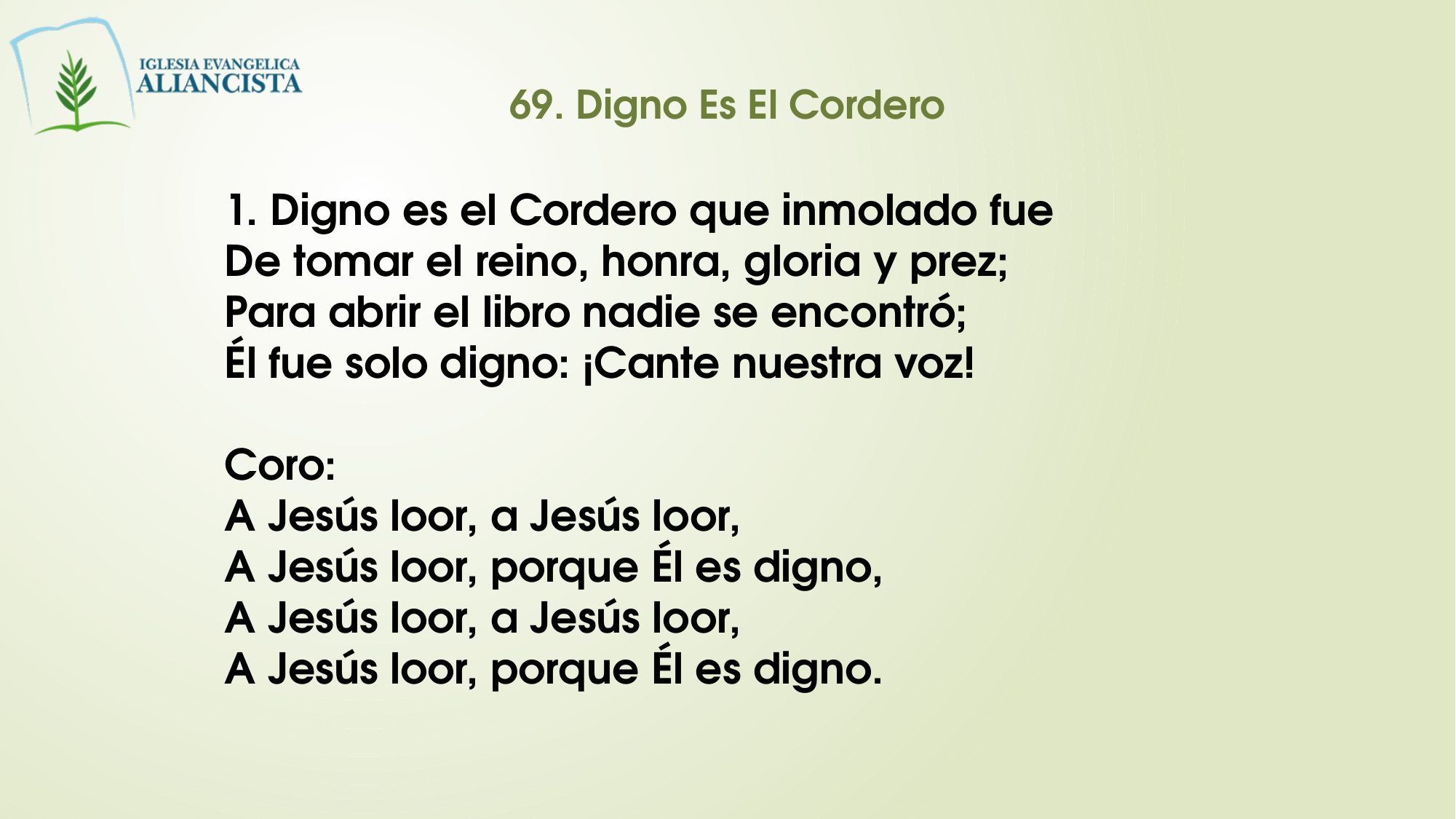

69. Digno Es El Cordero
1. Digno es el Cordero que inmolado fue
De tomar el reino, honra, gloria y prez;
Para abrir el libro nadie se encontró;
Él fue solo digno: ¡Cante nuestra voz!

Coro:
A Jesús loor, a Jesús loor,
A Jesús loor, porque Él es digno,
A Jesús loor, a Jesús loor,
A Jesús loor, porque Él es digno.